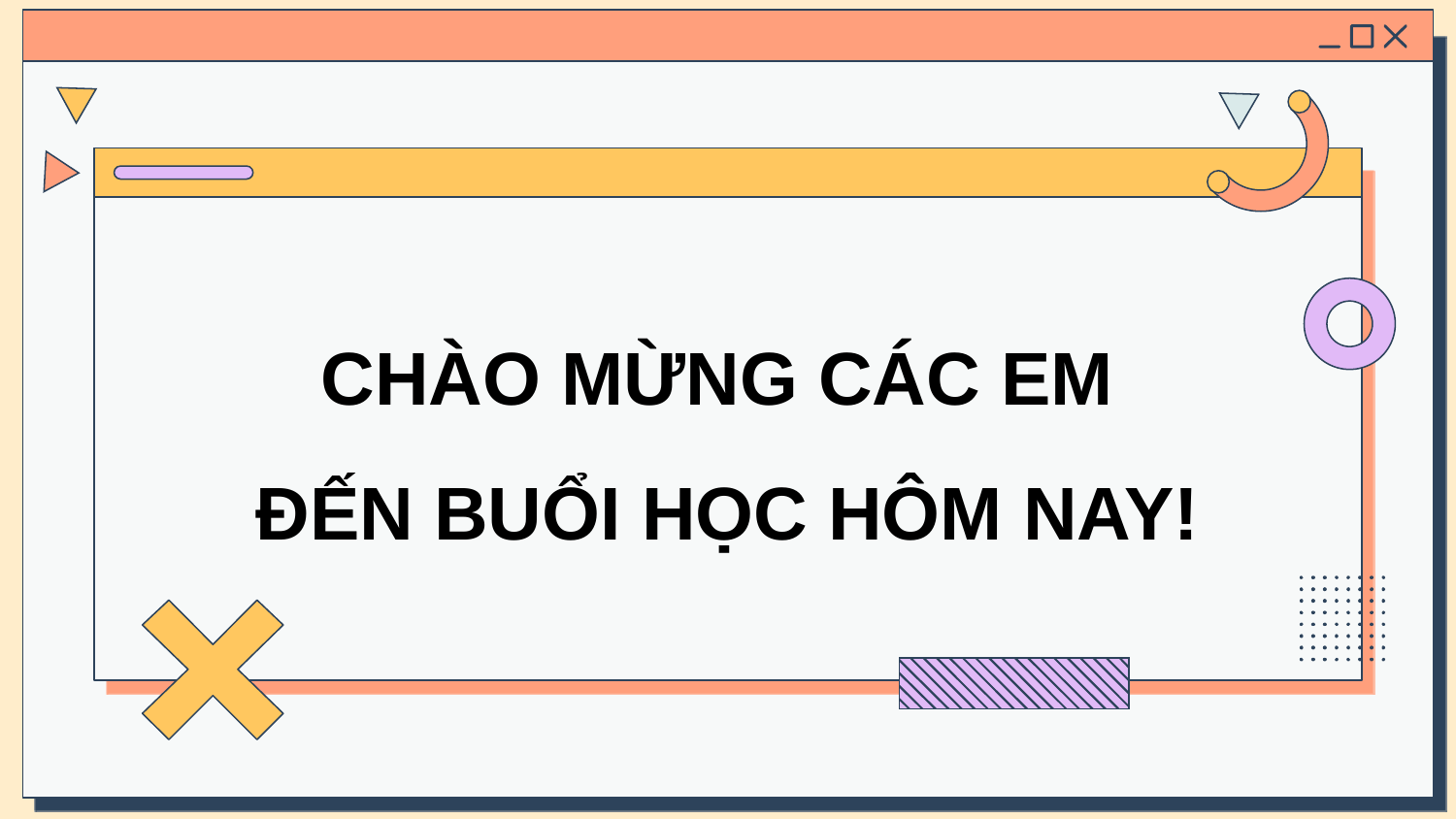

CHÀO MỪNG CÁC EM
ĐẾN BUỔI HỌC HÔM NAY!